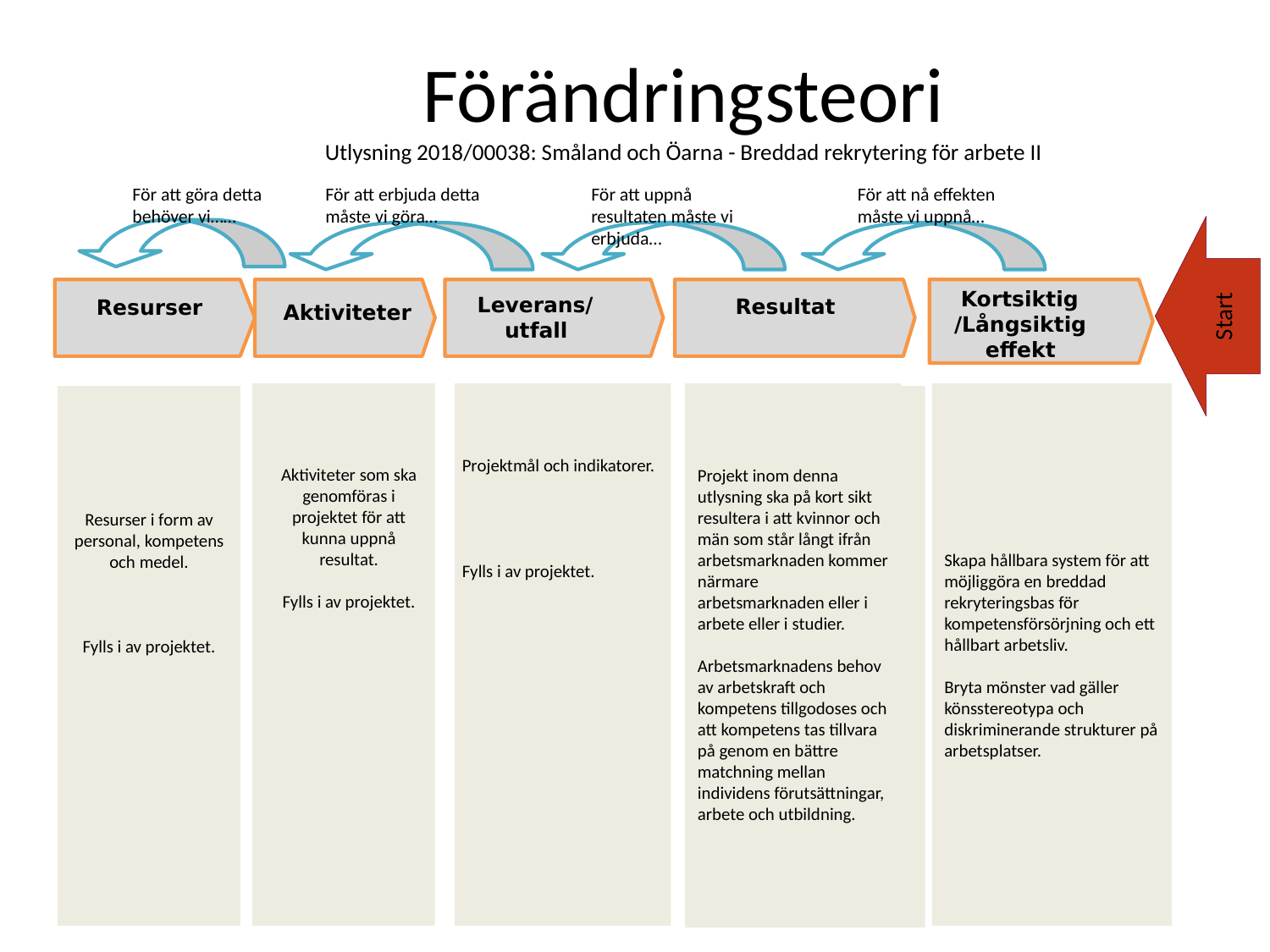

# Förändringsteori Utlysning 2018/00038: Småland och Öarna - Breddad rekrytering för arbete II
För att göra detta behöver vi……
För att erbjuda detta måste vi göra…
För att uppnå resultaten måste vi erbjuda…
För att nå effekten måste vi uppnå…
Start

Kortsiktig /Långsiktig effekt
Leverans/ utfall
Resultat
Resurser
Aktiviteter
Projekt inom denna utlysning ska på kort sikt resultera i att kvinnor och män som står långt ifrån arbetsmarknaden kommer närmare arbetsmarknaden eller i arbete eller i studier.

Arbetsmarknadens behov av arbetskraft och kompetens tillgodoses och att kompetens tas tillvara på genom en bättre matchning mellan individens förutsättningar, arbete och utbildning.

Skapa hållbara system för att möjliggöra en breddad rekryteringsbas för kompetensförsörjning och ett hållbart arbetsliv.

Bryta mönster vad gäller könsstereotypa och diskriminerande strukturer på
arbetsplatser.
Resurser i form av personal, kompetens och medel.

Fylls i av projektet.

Projektmål och indikatorer.

Fylls i av projektet.
Aktiviteter som ska genomföras i projektet för att kunna uppnå resultat.

Fylls i av projektet.